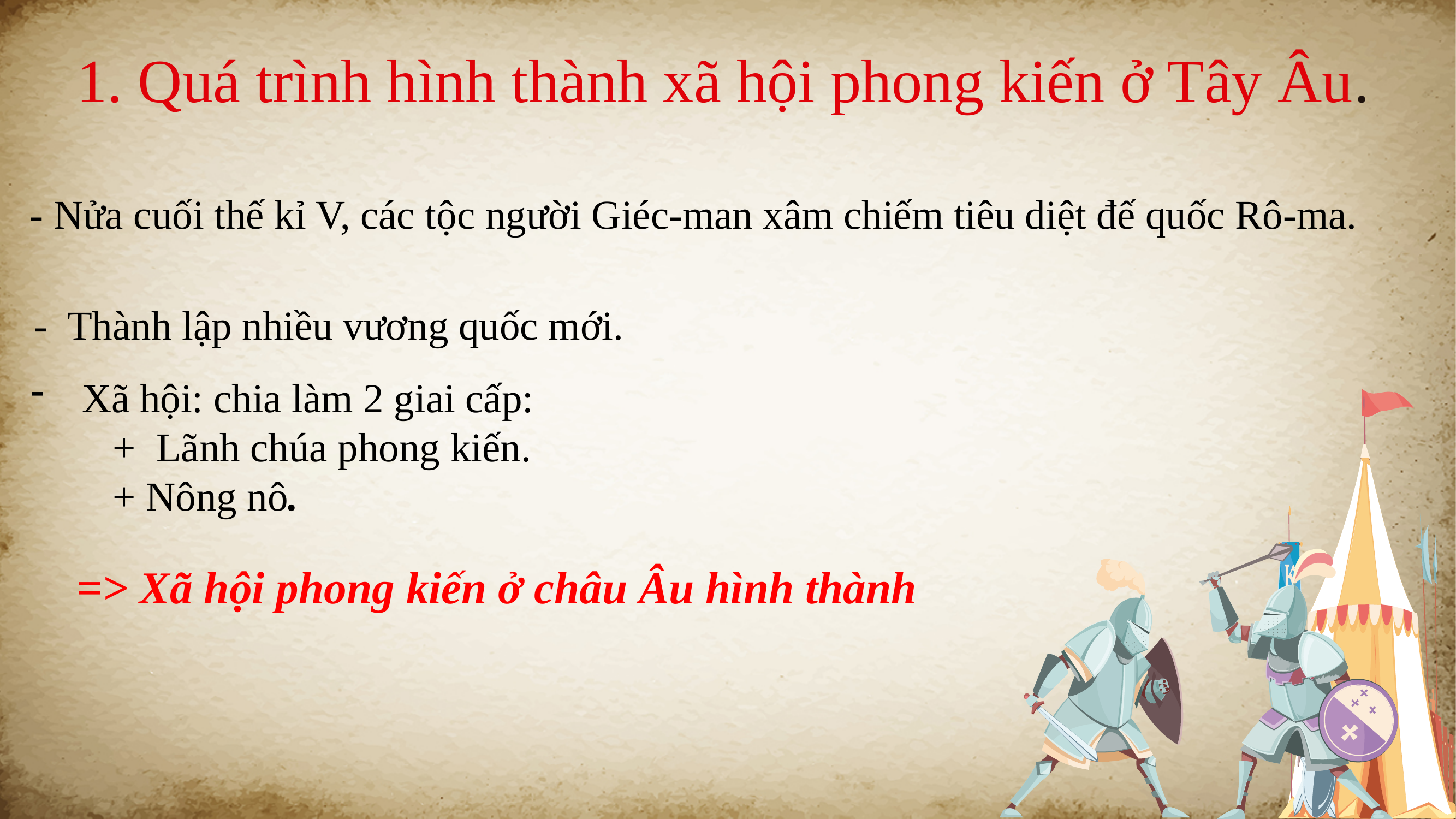

1. Quá trình hình thành xã hội phong kiến ở Tây Âu.
- Nửa cuối thế kỉ V, các tộc người Giéc-man xâm chiếm tiêu diệt đế quốc Rô-ma.
-  Thành lập nhiều vương quốc mới.
Xã hội: chia làm 2 giai cấp:
 	+  Lãnh chúa phong kiến.
	+ Nông nô.

=> Xã hội phong kiến ở châu Âu hình thành

17